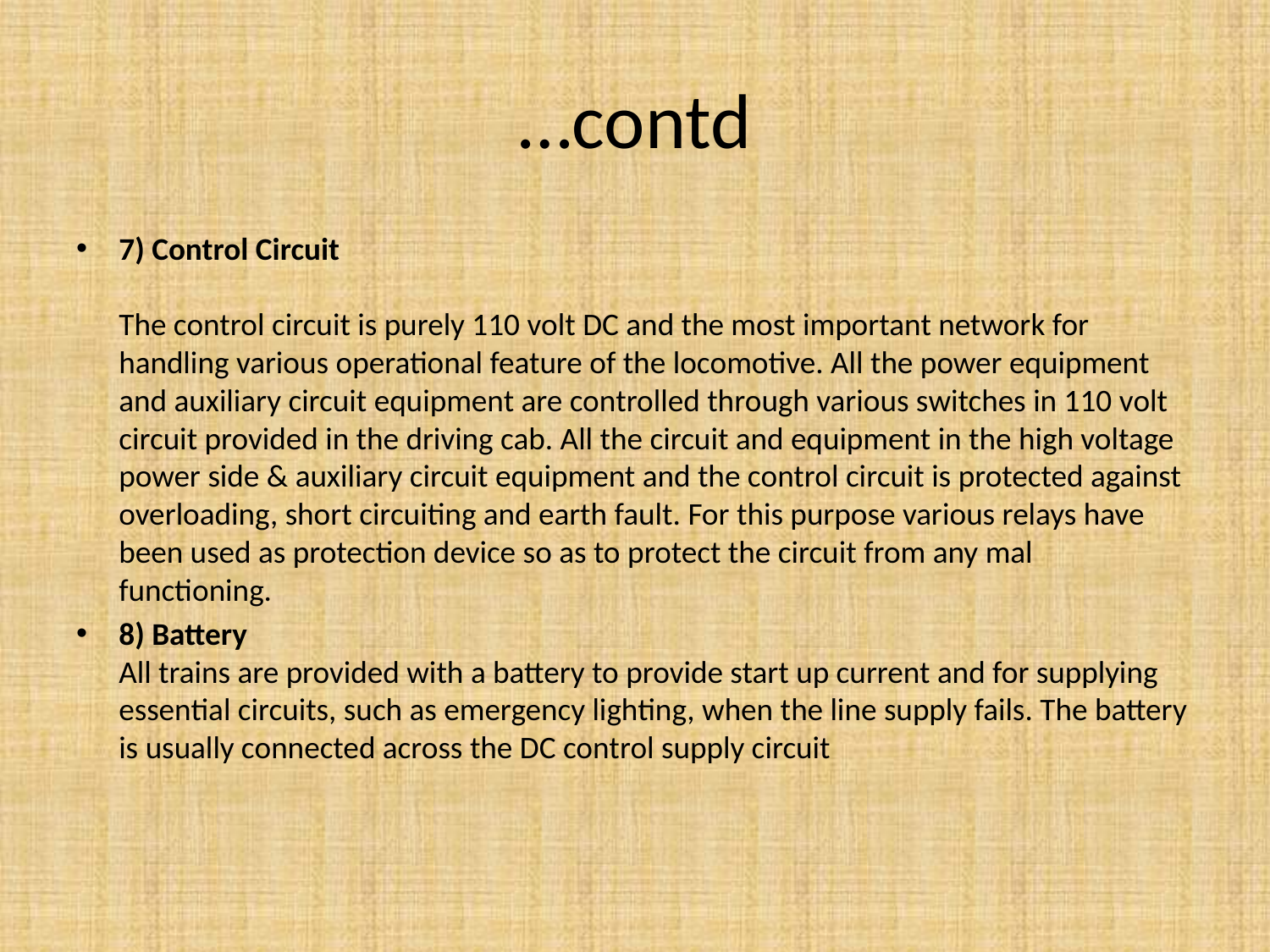

# …contd
7) Control Circuit
The control circuit is purely 110 volt DC and the most important network for handling various operational feature of the locomotive. All the power equipment and auxiliary circuit equipment are controlled through various switches in 110 volt circuit provided in the driving cab. All the circuit and equipment in the high voltage power side & auxiliary circuit equipment and the control circuit is protected against overloading, short circuiting and earth fault. For this purpose various relays have been used as protection device so as to protect the circuit from any mal functioning.
8) Battery
All trains are provided with a battery to provide start up current and for supplying essential circuits, such as emergency lighting, when the line supply fails. The battery is usually connected across the DC control supply circuit